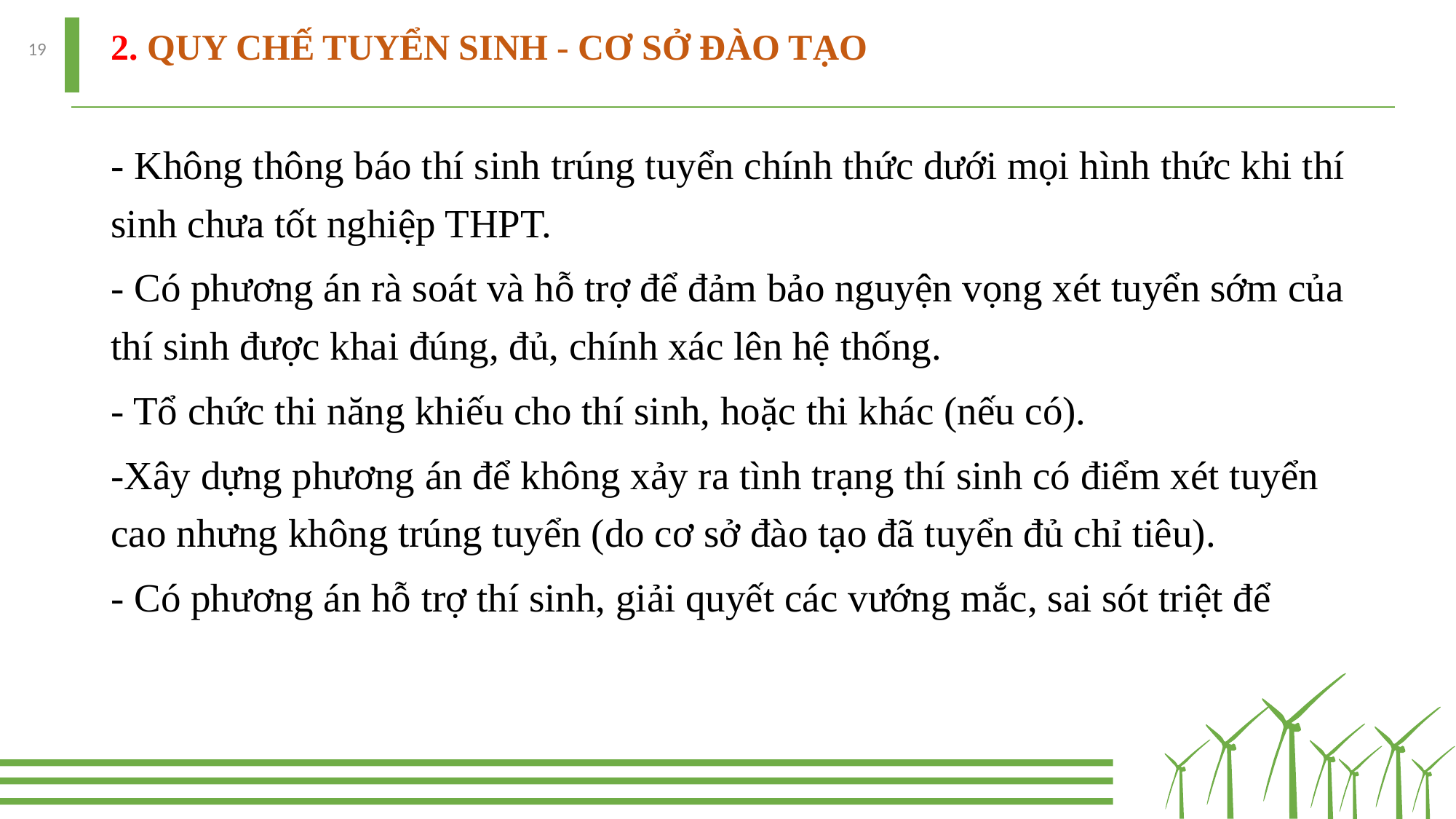

19
# 2. QUY CHẾ TUYỂN SINH - CƠ SỞ ĐÀO TẠO
- Không thông báo thí sinh trúng tuyển chính thức dưới mọi hình thức khi thí sinh chưa tốt nghiệp THPT.
- Có phương án rà soát và hỗ trợ để đảm bảo nguyện vọng xét tuyển sớm của thí sinh được khai đúng, đủ, chính xác lên hệ thống.
- Tổ chức thi năng khiếu cho thí sinh, hoặc thi khác (nếu có).
-Xây dựng phương án để không xảy ra tình trạng thí sinh có điểm xét tuyển cao nhưng không trúng tuyển (do cơ sở đào tạo đã tuyển đủ chỉ tiêu).
- Có phương án hỗ trợ thí sinh, giải quyết các vướng mắc, sai sót triệt để